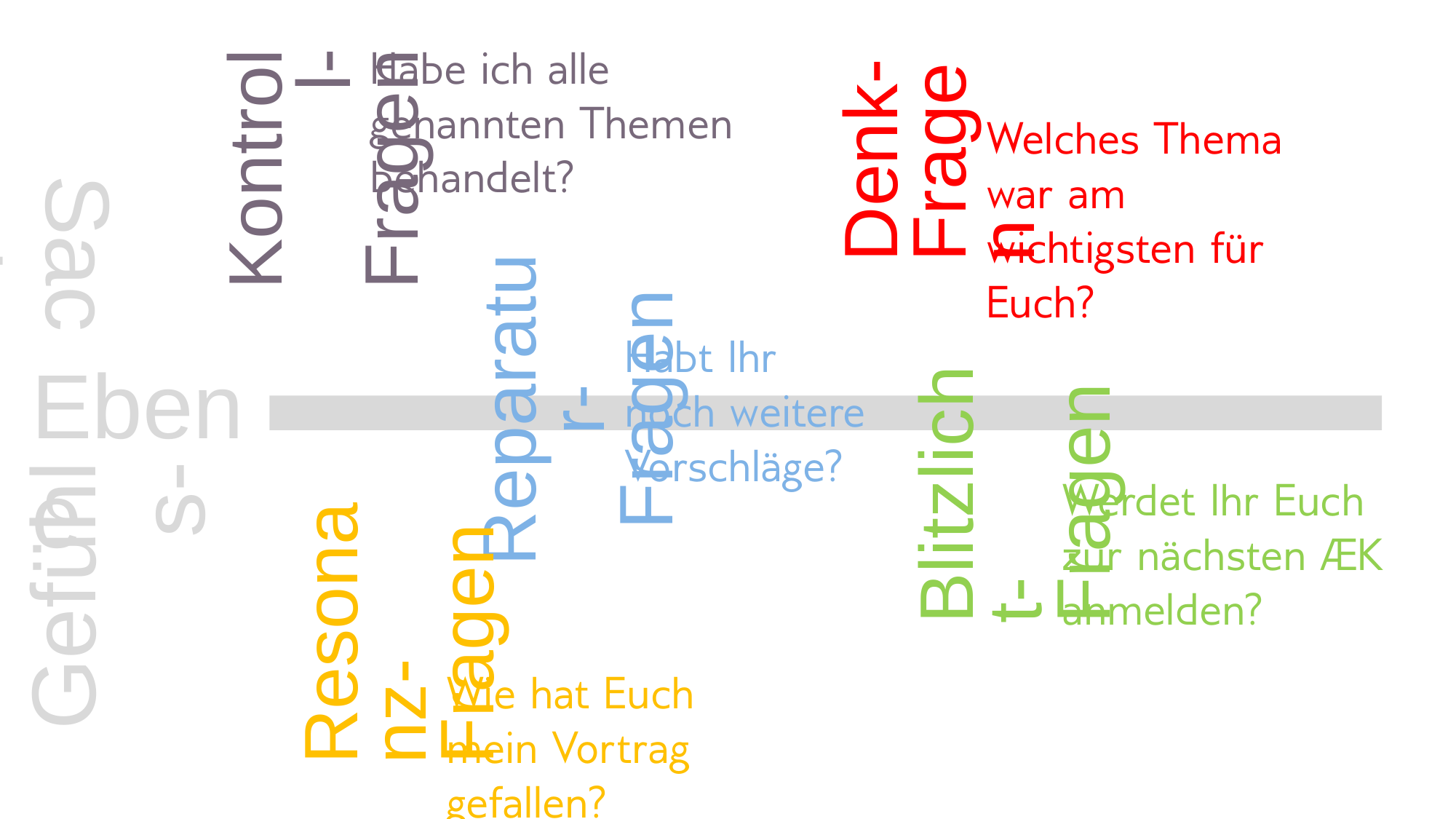

Habe ich alle genannten Themen behandelt?
Denk-
Fragen
Kontroll-
Fragen
Welches Thema war am wichtigsten für Euch?
Sach-
Ebene

Gefühls-
Habt Ihr noch weitere Vorschläge?
Reparatur-
Fragen
Blitzlicht-
Fragen
Werdet Ihr Euch zur nächsten AEK anmelden?
Resonanz-
Fragen
Wie hat Euch mein Vortrag gefallen?